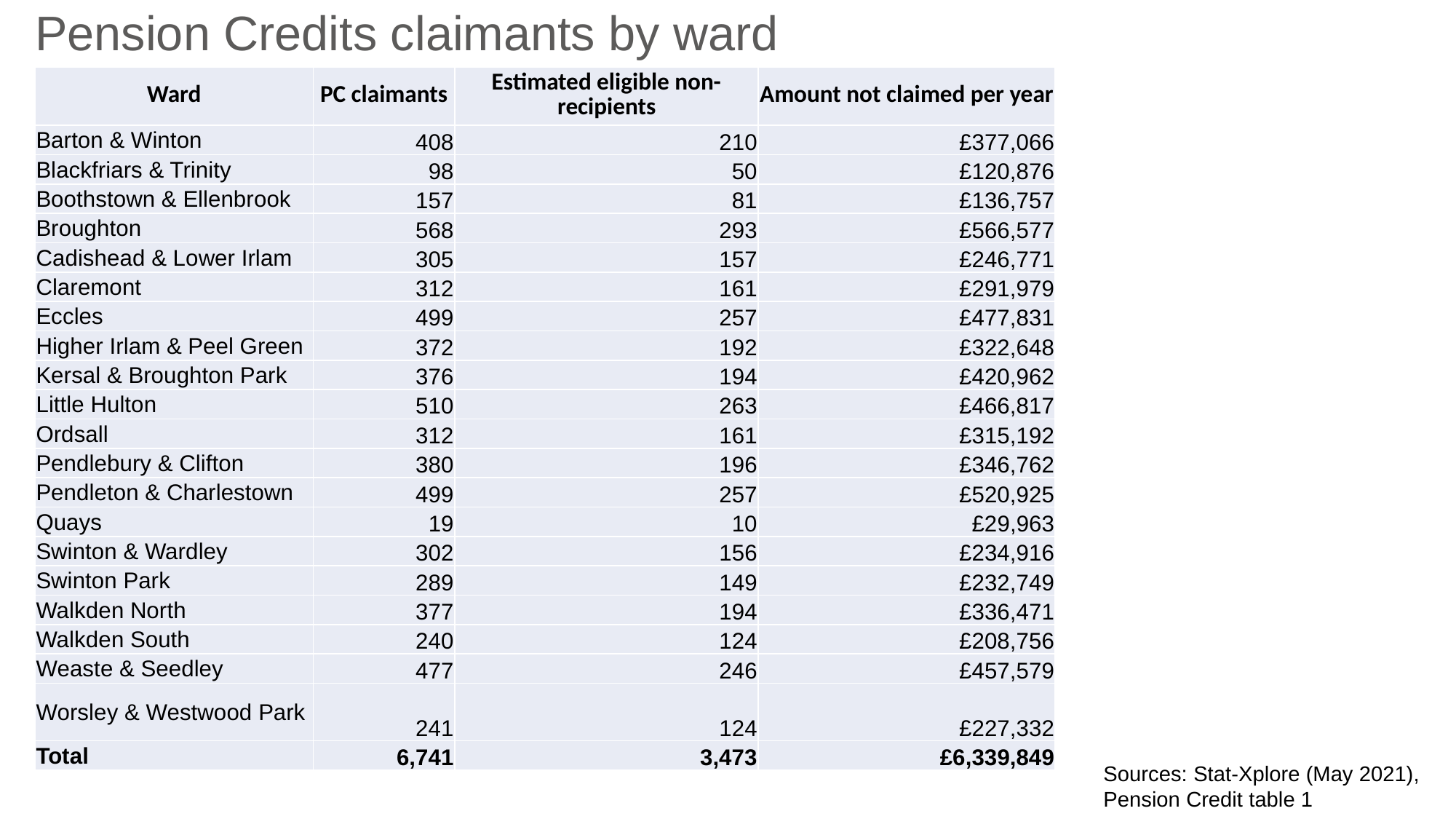

# Pension Credits claimants by ward
| Ward | PC claimants | Estimated eligible non-recipients | Amount not claimed per year |
| --- | --- | --- | --- |
| Barton & Winton | 408 | 210 | £377,066 |
| Blackfriars & Trinity | 98 | 50 | £120,876 |
| Boothstown & Ellenbrook | 157 | 81 | £136,757 |
| Broughton | 568 | 293 | £566,577 |
| Cadishead & Lower Irlam | 305 | 157 | £246,771 |
| Claremont | 312 | 161 | £291,979 |
| Eccles | 499 | 257 | £477,831 |
| Higher Irlam & Peel Green | 372 | 192 | £322,648 |
| Kersal & Broughton Park | 376 | 194 | £420,962 |
| Little Hulton | 510 | 263 | £466,817 |
| Ordsall | 312 | 161 | £315,192 |
| Pendlebury & Clifton | 380 | 196 | £346,762 |
| Pendleton & Charlestown | 499 | 257 | £520,925 |
| Quays | 19 | 10 | £29,963 |
| Swinton & Wardley | 302 | 156 | £234,916 |
| Swinton Park | 289 | 149 | £232,749 |
| Walkden North | 377 | 194 | £336,471 |
| Walkden South | 240 | 124 | £208,756 |
| Weaste & Seedley | 477 | 246 | £457,579 |
| Worsley & Westwood Park | 241 | 124 | £227,332 |
| Total | 6,741 | 3,473 | £6,339,849 |
Sources: Stat-Xplore (May 2021), Pension Credit table 1